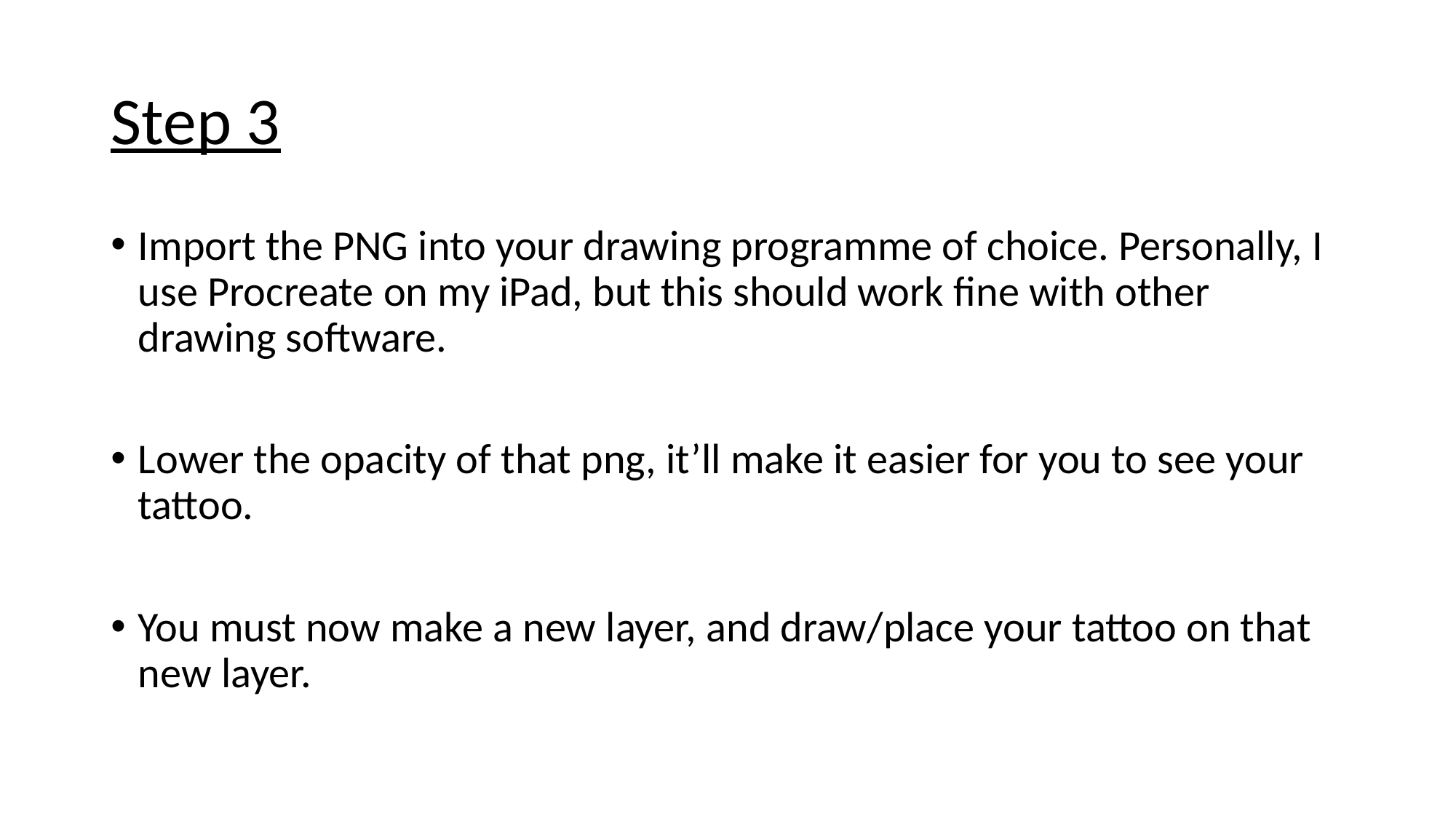

# Step 3
Import the PNG into your drawing programme of choice. Personally, I use Procreate on my iPad, but this should work fine with other drawing software.

Lower the opacity of that png, it’ll make it easier for you to see your tattoo.

You must now make a new layer, and draw/place your tattoo on that new layer.